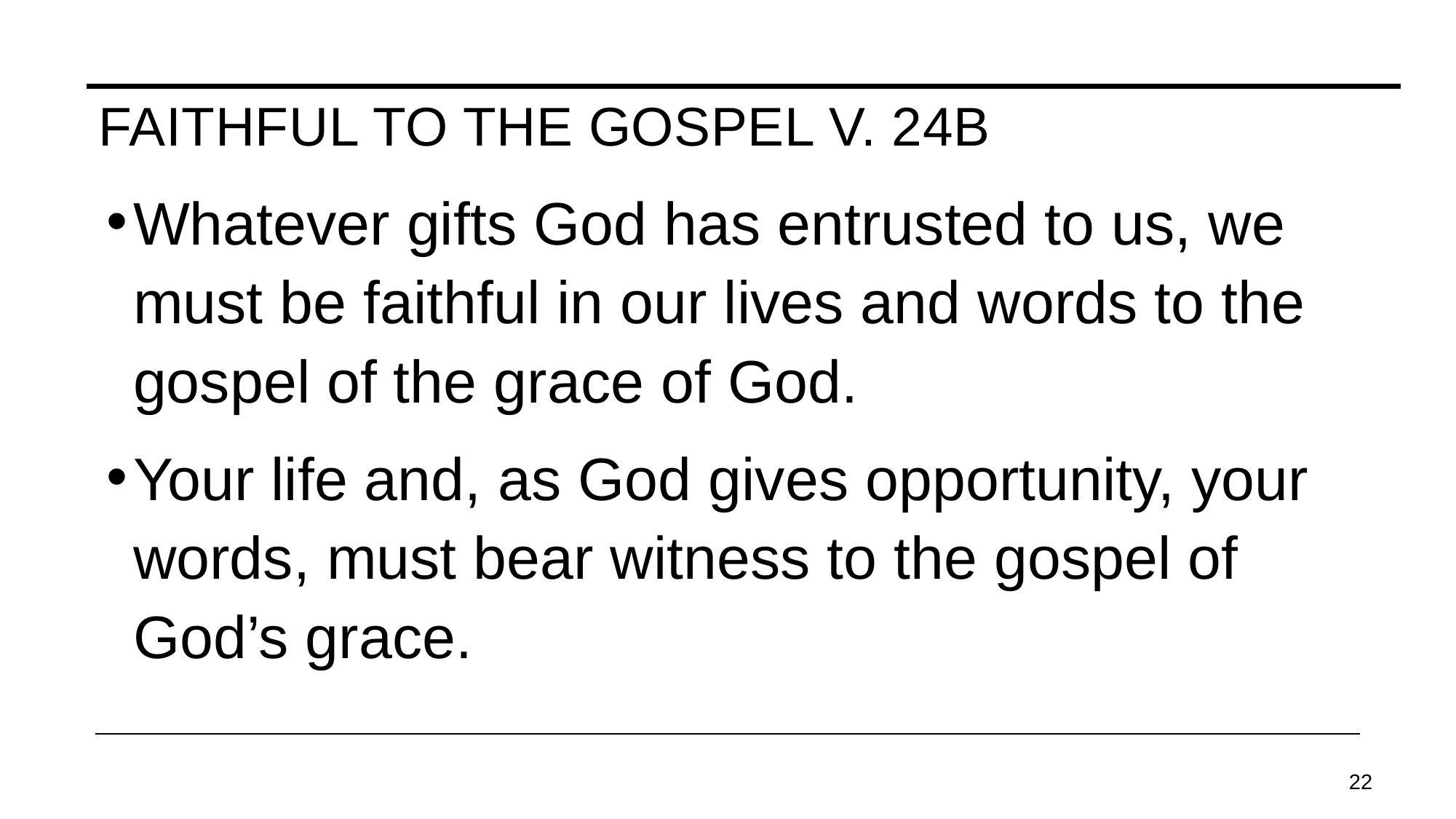

# Faithful to the gospel v. 24b
Whatever gifts God has entrusted to us, we must be faithful in our lives and words to the gospel of the grace of God.
Your life and, as God gives opportunity, your words, must bear witness to the gospel of God’s grace.
22